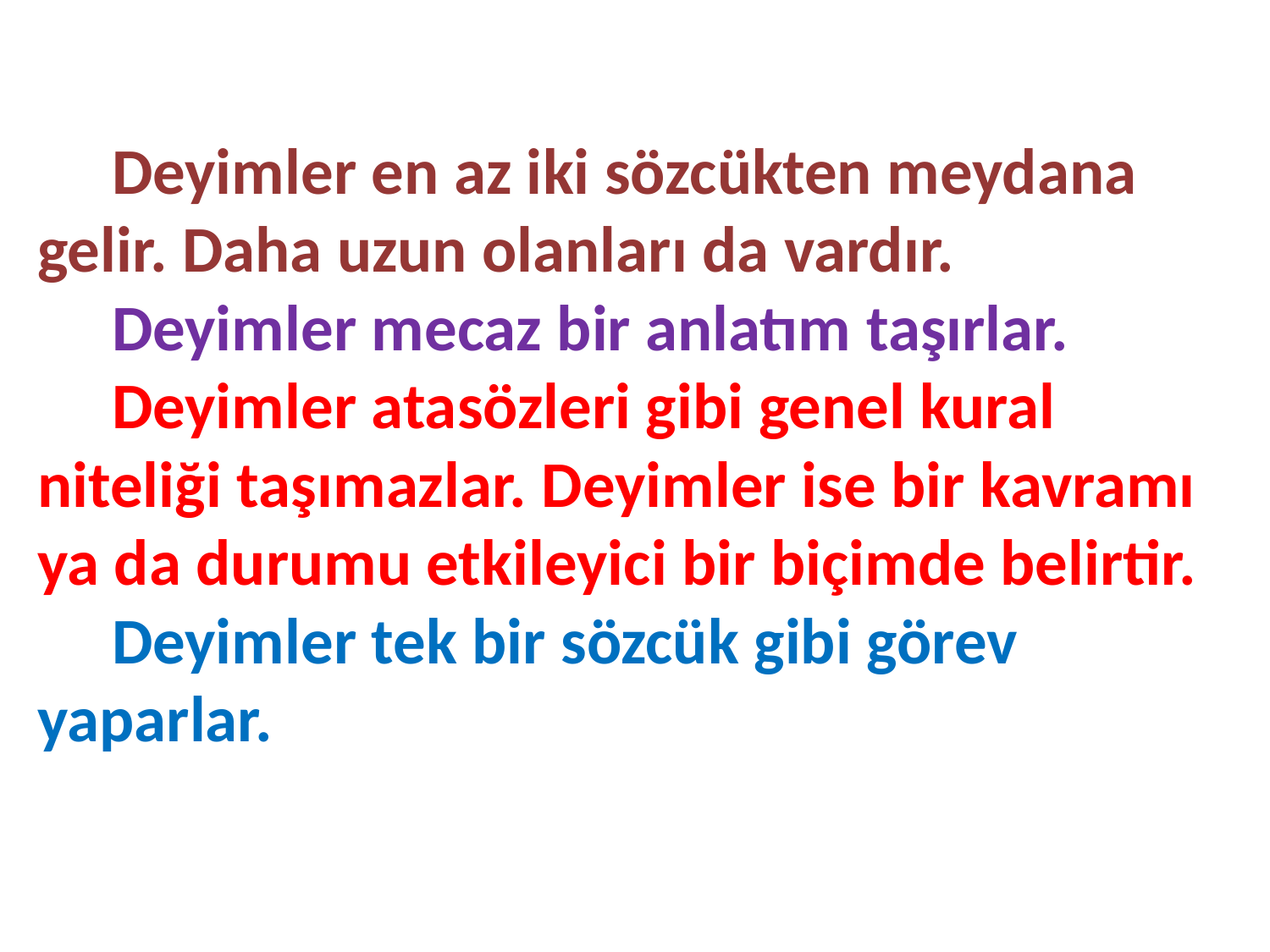

# Deyimler en az iki sözcükten meydana gelir. Daha uzun olanları da vardır. Deyimler mecaz bir anlatım taşırlar. Deyimler atasözleri gibi genel kural niteliği taşımazlar. Deyimler ise bir kavramı ya da durumu etkileyici bir biçimde belirtir. Deyimler tek bir sözcük gibi görev yaparlar.